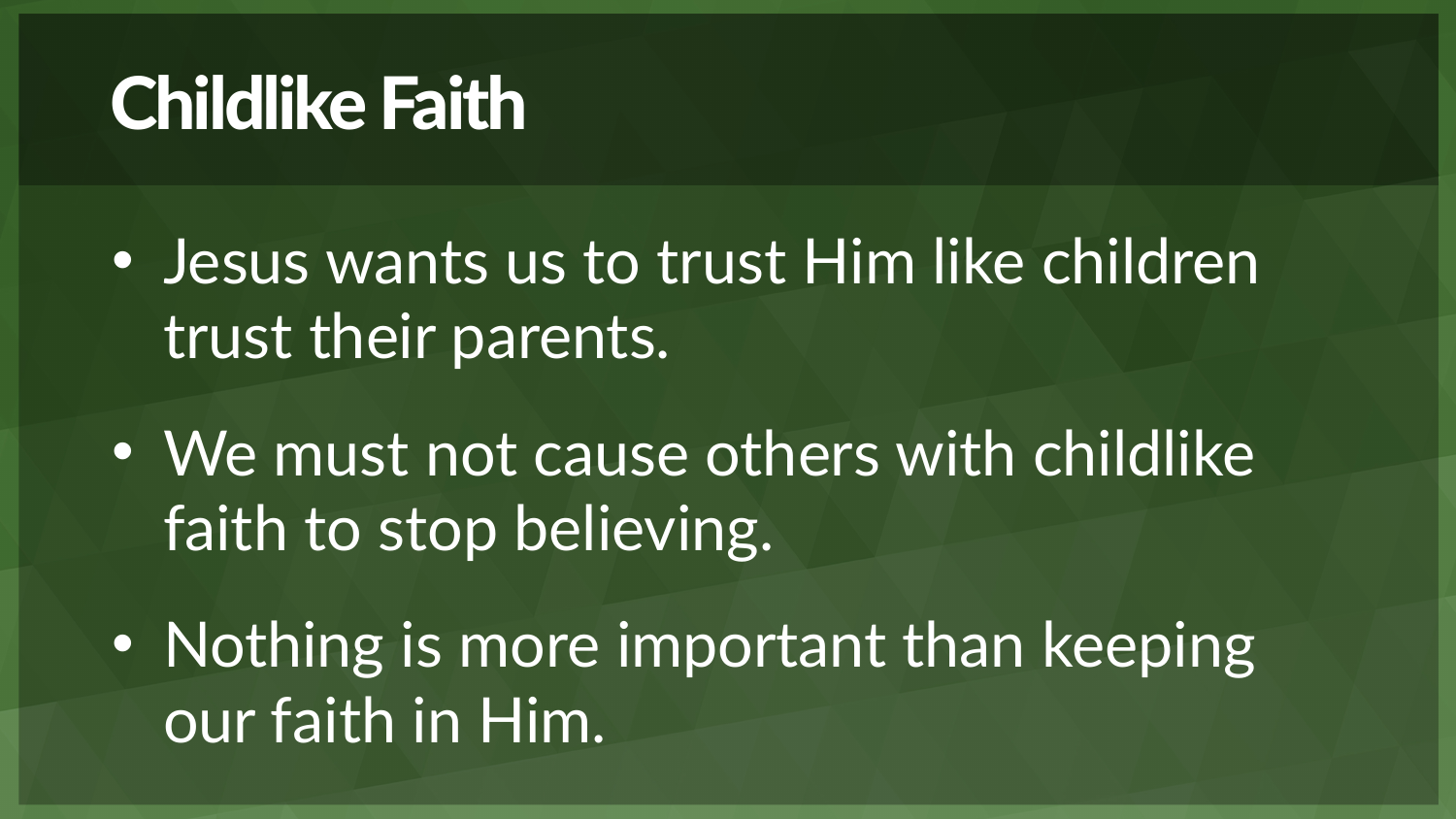

# Childlike Faith
Jesus wants us to trust Him like children trust their parents.
We must not cause others with childlike faith to stop believing.
Nothing is more important than keeping our faith in Him.